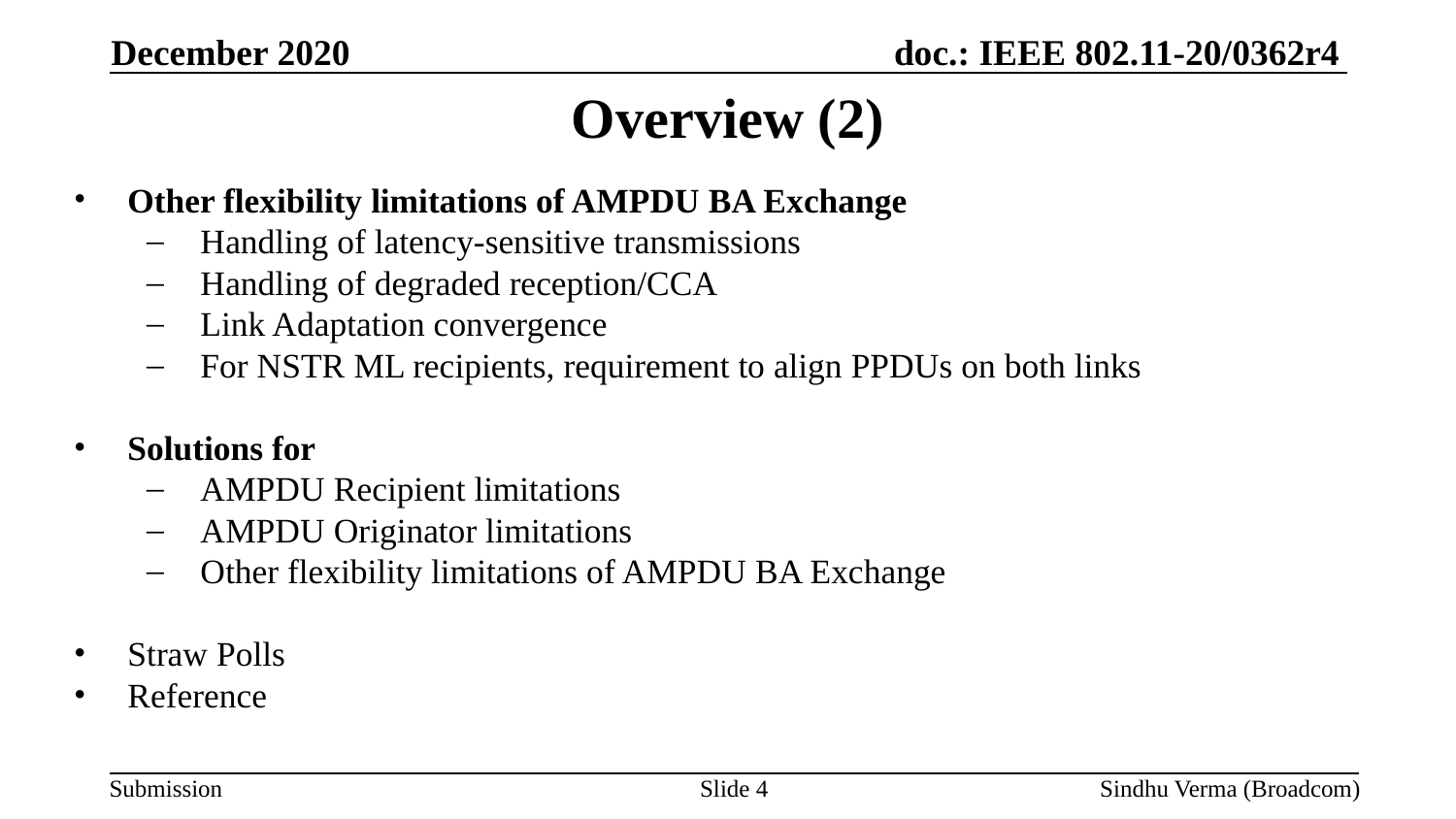

December 2020
# Overview (2)
Other flexibility limitations of AMPDU BA Exchange
Handling of latency-sensitive transmissions
Handling of degraded reception/CCA
Link Adaptation convergence
For NSTR ML recipients, requirement to align PPDUs on both links

Solutions for
AMPDU Recipient limitations
AMPDU Originator limitations
Other flexibility limitations of AMPDU BA Exchange

Straw Polls
Reference

Slide 4
Sindhu Verma (Broadcom)